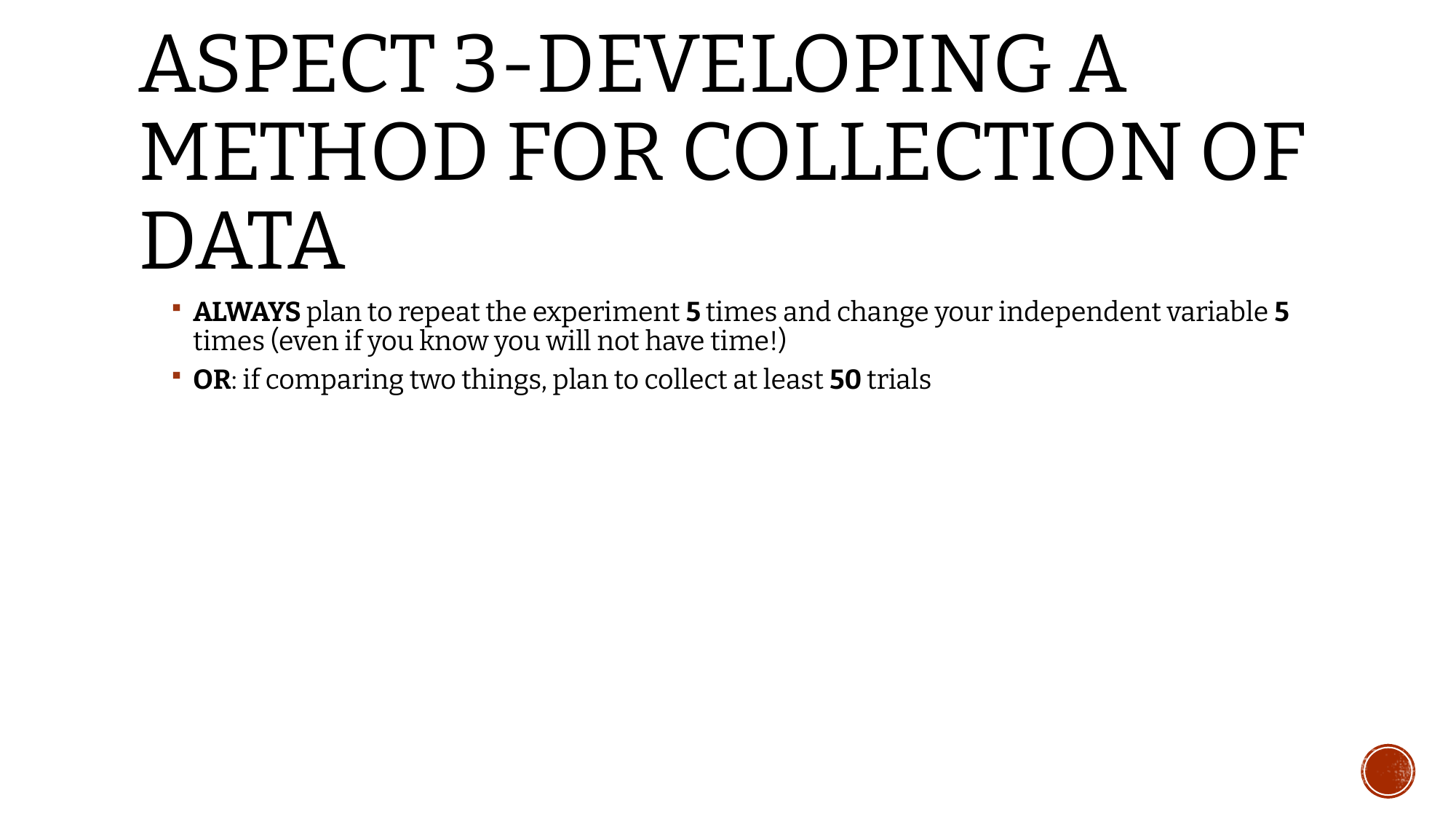

# Aspect 3-Developing a method for collection of data

ALWAYS plan to repeat the experiment 5 times and change your independent variable 5 times (even if you know you will not have time!)
OR: if comparing two things, plan to collect at least 50 trials